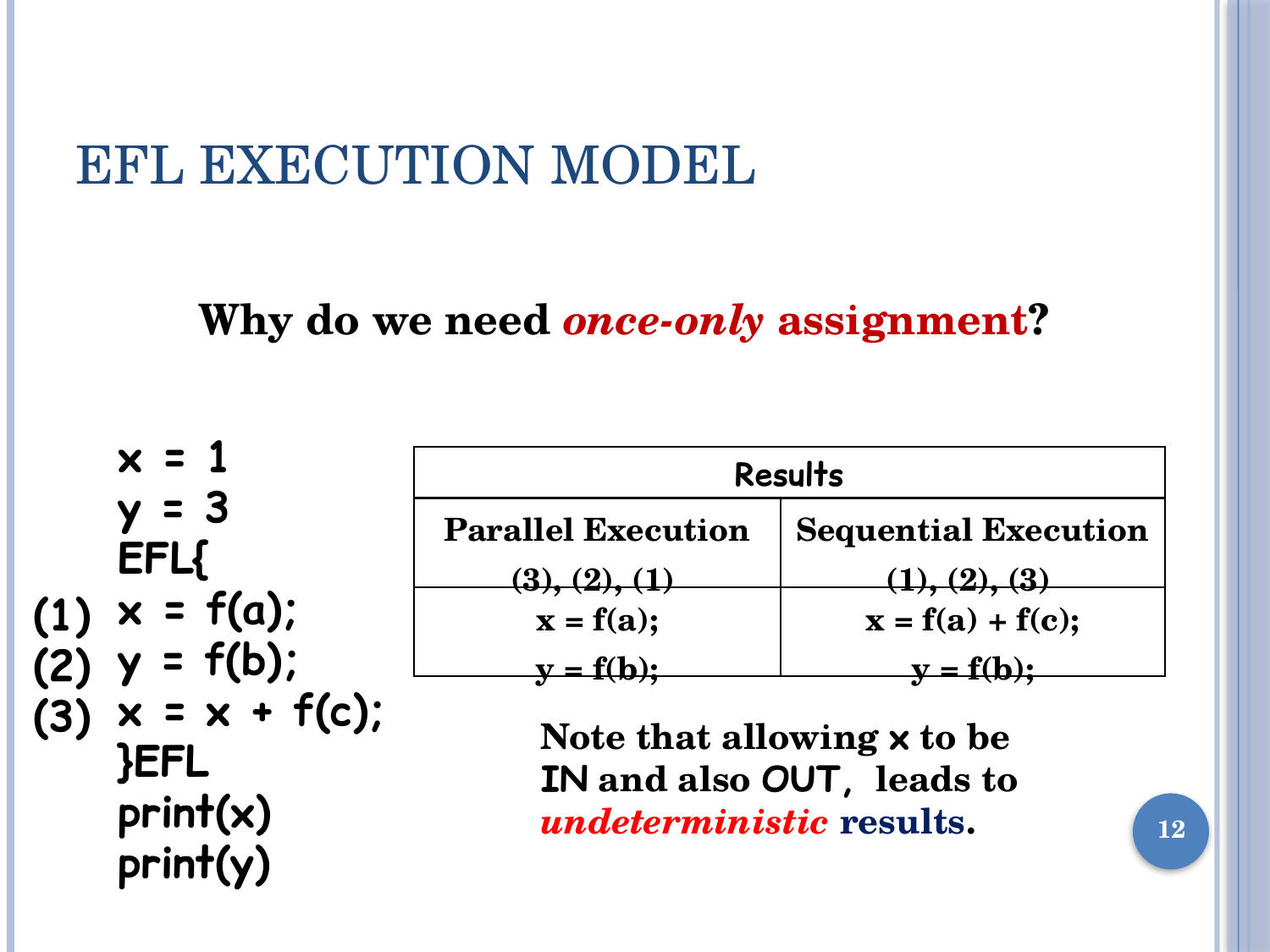

# EFL Execution Model
Why do we need once-only assignment?

x = 1
y = 3
EFL{
x = f(a);
y = f(b);
x = x + f(c);
}EFL
print(x)
print(y)

| Results |  |
| --- | --- |
| Parallel Execution (3), (2), (1) | Sequential Execution (1), (2), (3) |
| x = f(a); y = f(b); | x = f(a) + f(c); y = f(b); |
(1)
(2)
(3)
Note that allowing x to be IN and also OUT,  leads to undeterministic results.
12